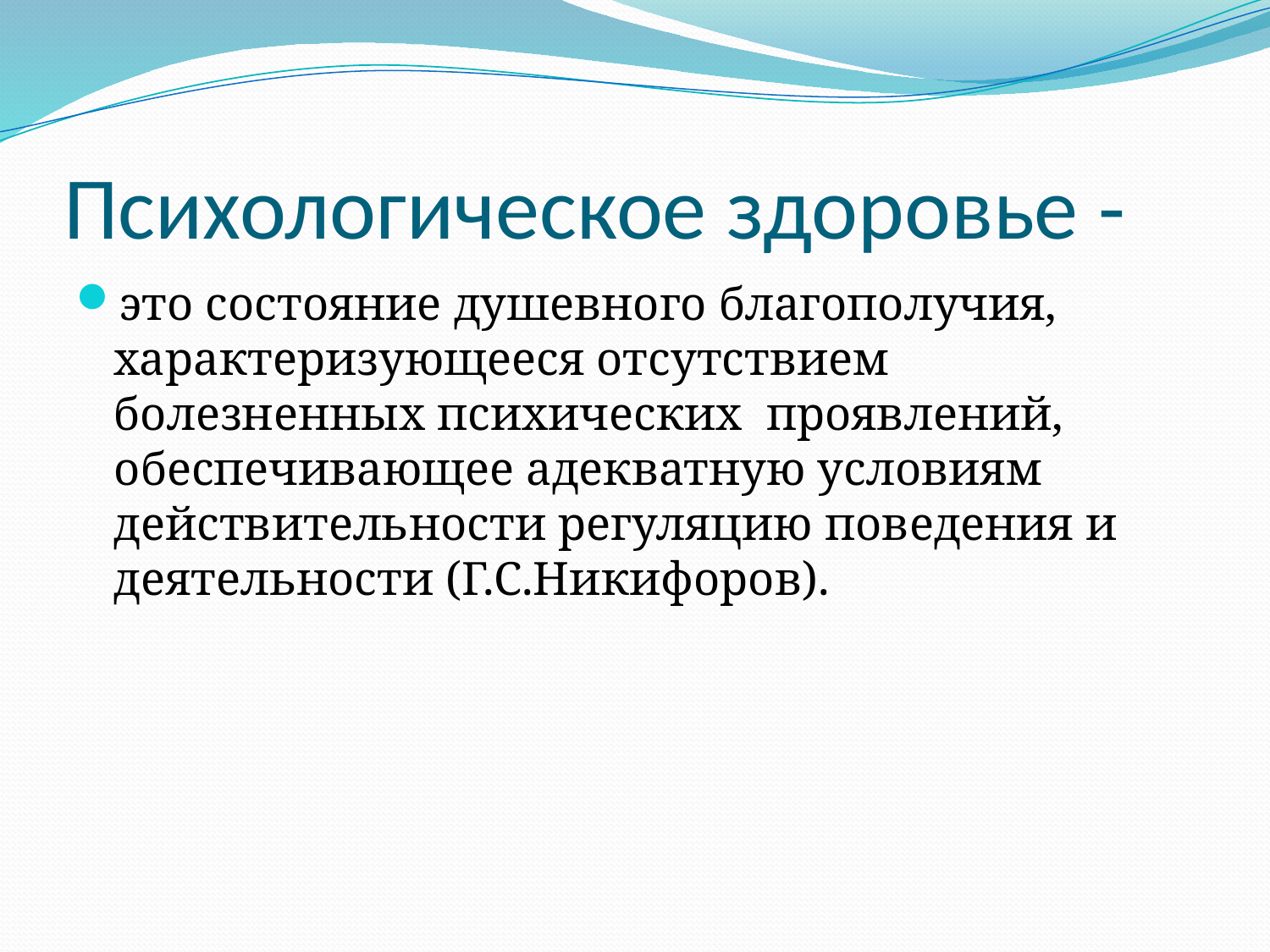

# Психологическое здоровье -
это состояние душевного благополучия, характеризующееся отсутствием болезненных психических  проявлений, обеспечивающее адекватную условиям действительности регуляцию поведения и деятельности (Г.С.Никифоров).